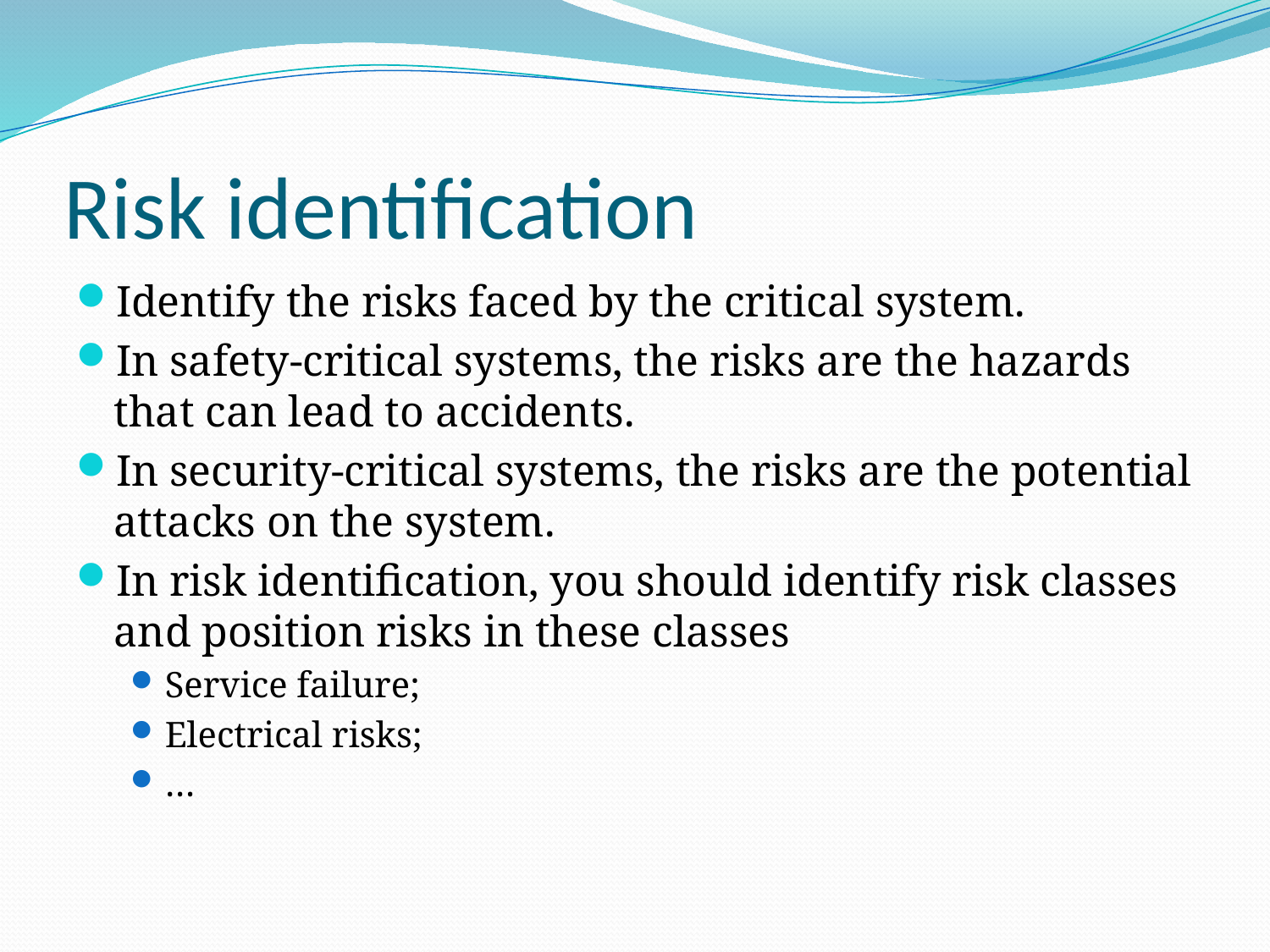

# Risk identification
Identify the risks faced by the critical system.
In safety-critical systems, the risks are the hazards that can lead to accidents.
In security-critical systems, the risks are the potential attacks on the system.
In risk identification, you should identify risk classes and position risks in these classes
Service failure;
Electrical risks;
…